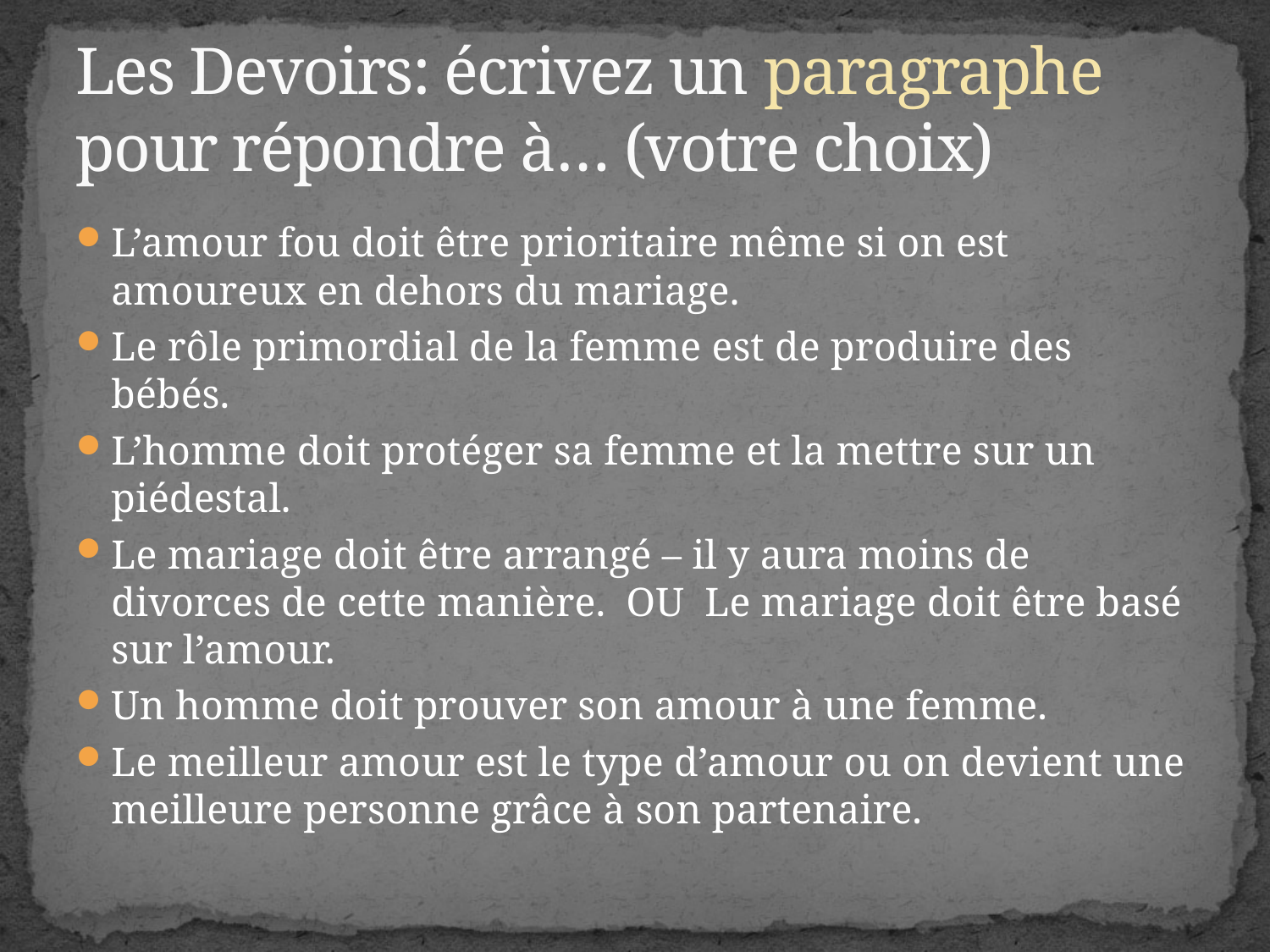

# Les Devoirs: écrivez un paragraphe pour répondre à… (votre choix)
L’amour fou doit être prioritaire même si on est amoureux en dehors du mariage.
Le rôle primordial de la femme est de produire des bébés.
L’homme doit protéger sa femme et la mettre sur un piédestal.
Le mariage doit être arrangé – il y aura moins de divorces de cette manière.  OU  Le mariage doit être basé sur l’amour.
Un homme doit prouver son amour à une femme.
Le meilleur amour est le type d’amour ou on devient une meilleure personne grâce à son partenaire.